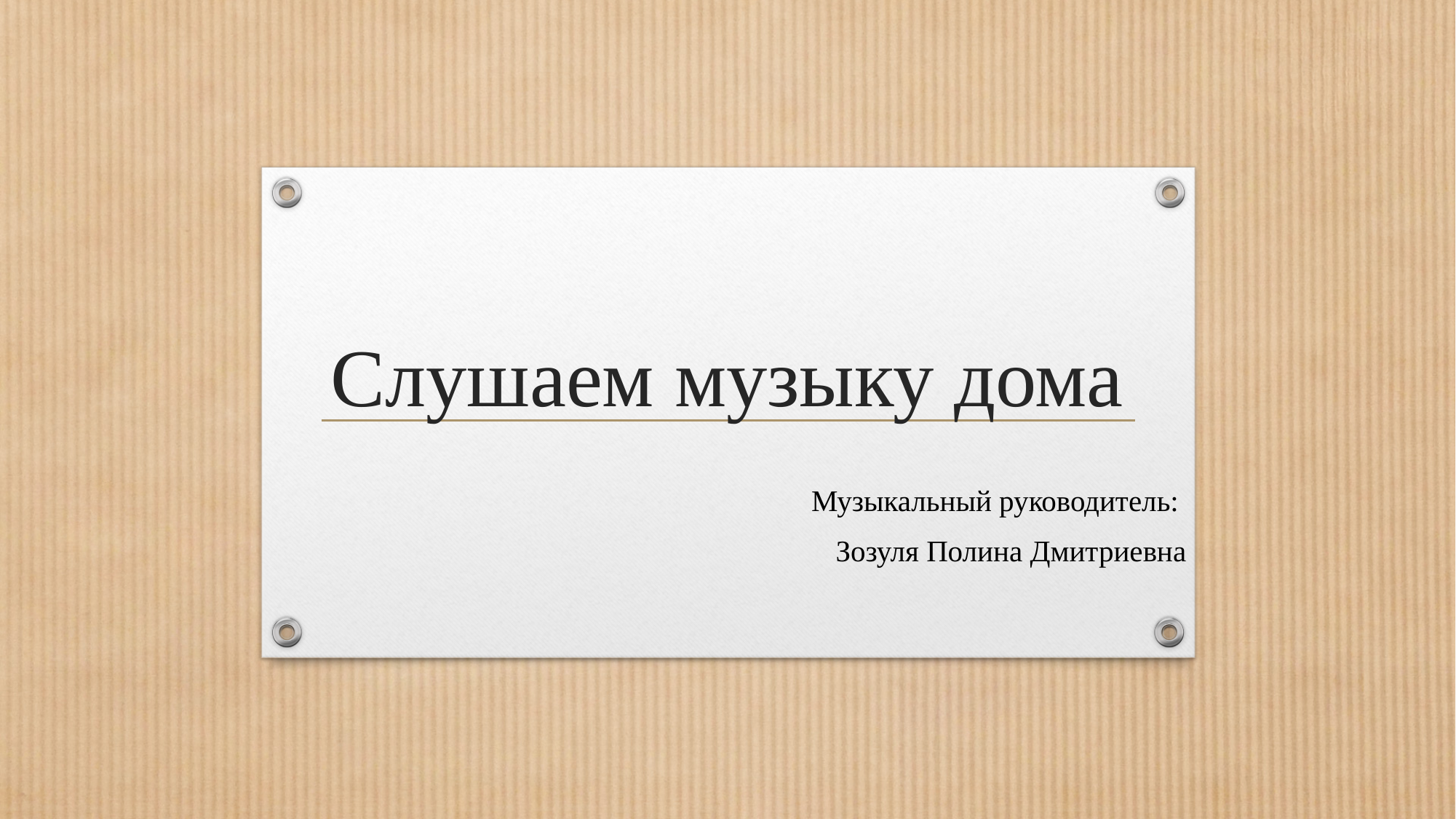

# Слушаем музыку дома
Музыкальный руководитель:
Зозуля Полина Дмитриевна